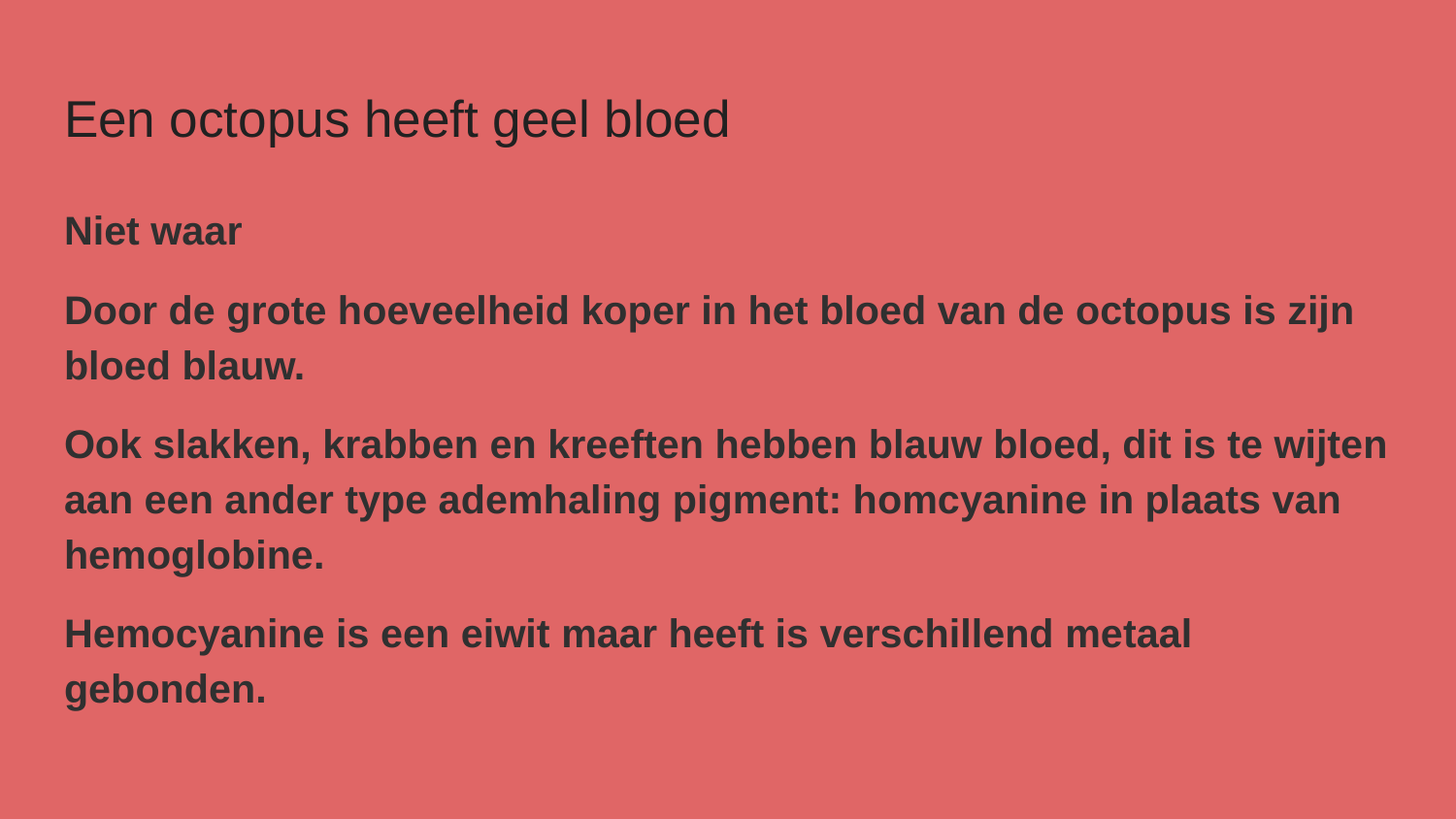

# Een octopus heeft geel bloed
Niet waar
Door de grote hoeveelheid koper in het bloed van de octopus is zijn bloed blauw.
Ook slakken, krabben en kreeften hebben blauw bloed, dit is te wijten aan een ander type ademhaling pigment: homcyanine in plaats van hemoglobine.
Hemocyanine is een eiwit maar heeft is verschillend metaal gebonden.